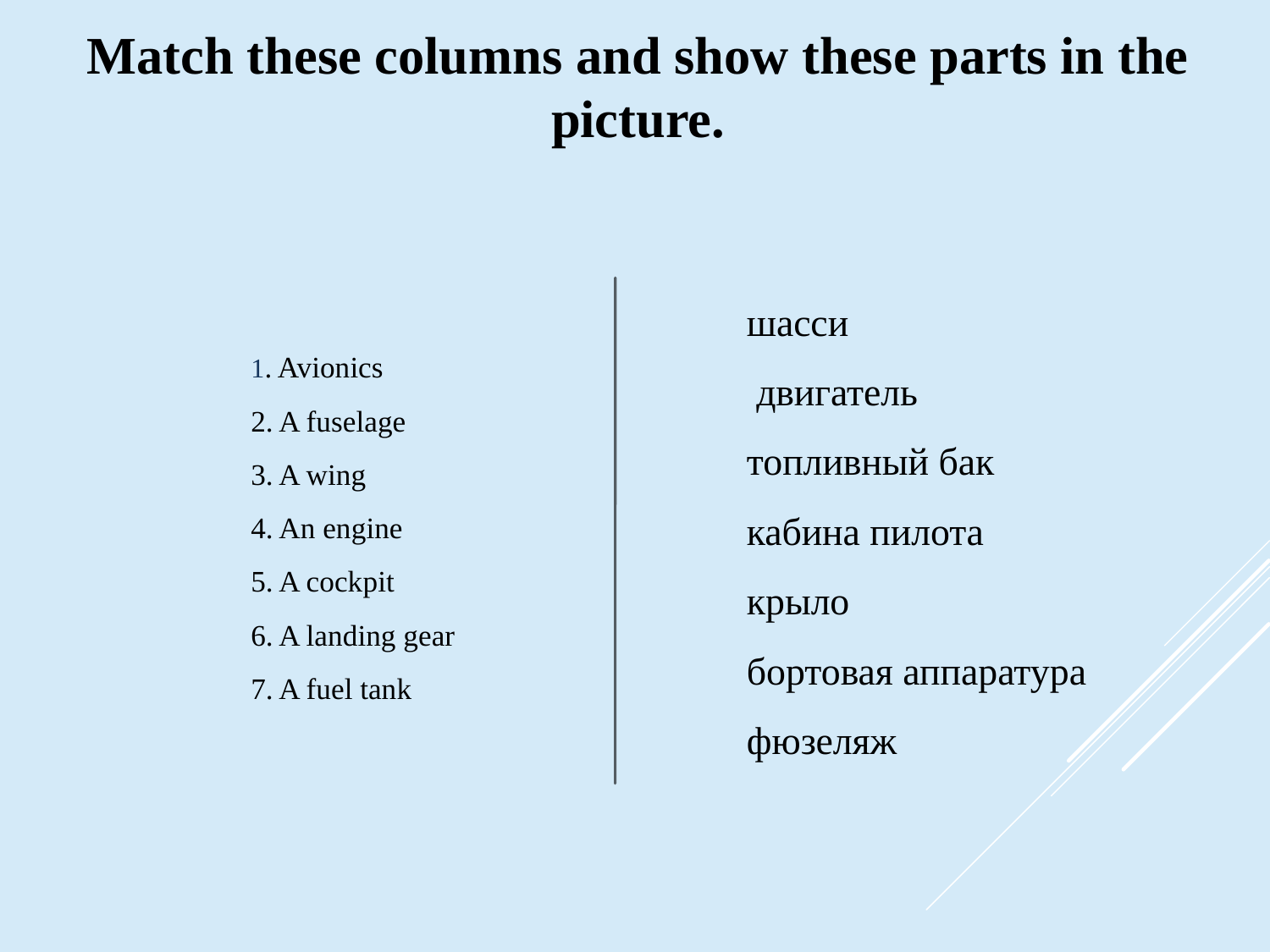

# Match these columns and show these parts in the picture.
1. Avionics
2. A fuselage
3. A wing
4. An engine
5. A cockpit
6. A landing gear
7. A fuel tank
шасси
 двигатель
топливный бак
кабина пилота
крыло
бортовая аппаратура
фюзеляж